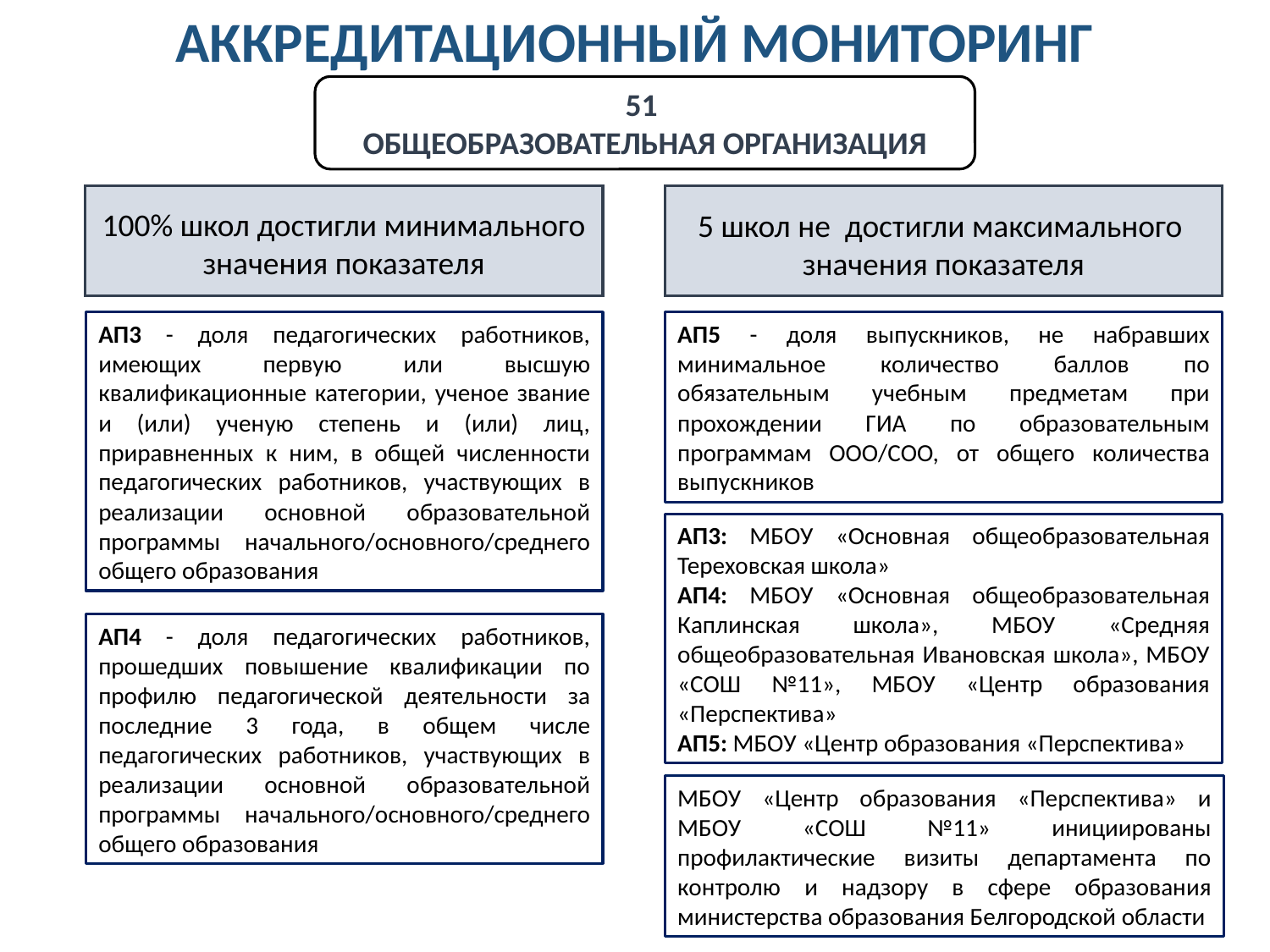

АККРЕДИТАЦИОННЫЙ МОНИТОРИНГ
51
ОБЩЕОБРАЗОВАТЕЛЬНАЯ ОРГАНИЗАЦИЯ

100% школ достигли минимального значения показателя
5 школ не  достигли максимального  значения показателя
АП3 - доля педагогических работников, имеющих первую или высшую квалификационные категории, ученое звание и (или) ученую степень и (или) лиц, приравненных к ним, в общей численности педагогических работников, участвующих в реализации основной образовательной программы начального/основного/среднего общего образования
АП5 - доля выпускников, не набравших минимальное количество баллов по обязательным учебным предметам при прохождении ГИА по образовательным программам ООО/СОО, от общего количества выпускников
АП3: МБОУ «Основная общеобразовательная Тереховская школа»
АП4: МБОУ «Основная общеобразовательная Каплинская школа», МБОУ «Средняя общеобразовательная Ивановская школа», МБОУ «СОШ №11», МБОУ «Центр образования «Перспектива»
АП5: МБОУ «Центр образования «Перспектива»
АП4 - доля педагогических работников, прошедших повышение квалификации по профилю педагогической деятельности за последние 3 года, в общем числе педагогических работников, участвующих в реализации основной образовательной программы начального/основного/среднего общего образования
МБОУ «Центр образования «Перспектива» и МБОУ «СОШ №11» инициированы профилактические визиты департамента по контролю и надзору в сфере образования министерства образования Белгородской области